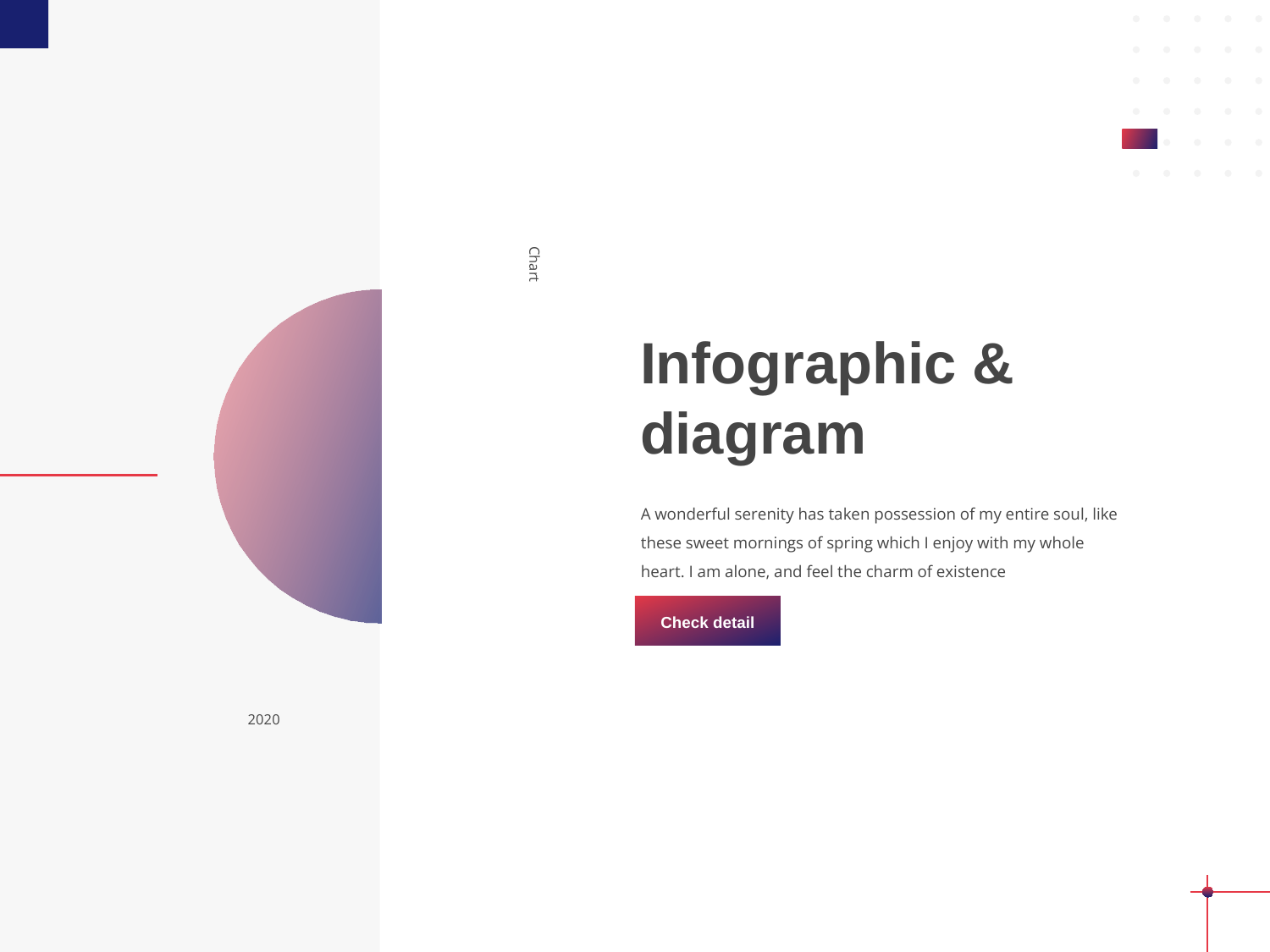

Chart

Infographic &
diagram

A wonderful serenity has taken possession of my entire soul, like these sweet mornings of spring which I enjoy with my whole heart. I am alone, and feel the charm of existence

Check detail
2020